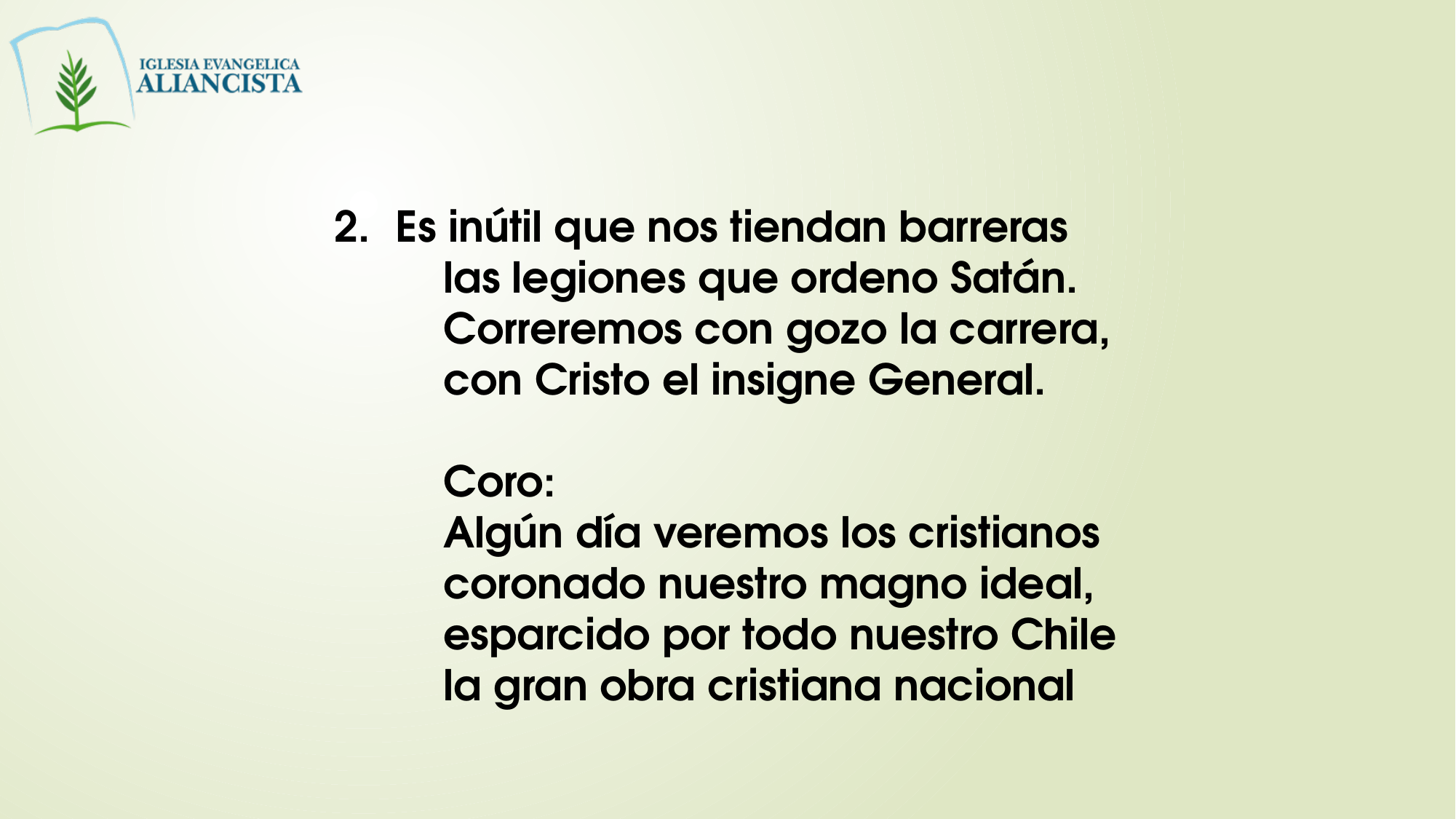

Es inútil que nos tiendan barreras
	las legiones que ordeno Satán.
	Correremos con gozo la carrera,
	con Cristo el insigne General.

	Coro:
	Algún día veremos los cristianos
	coronado nuestro magno ideal,
	esparcido por todo nuestro Chile
	la gran obra cristiana nacional